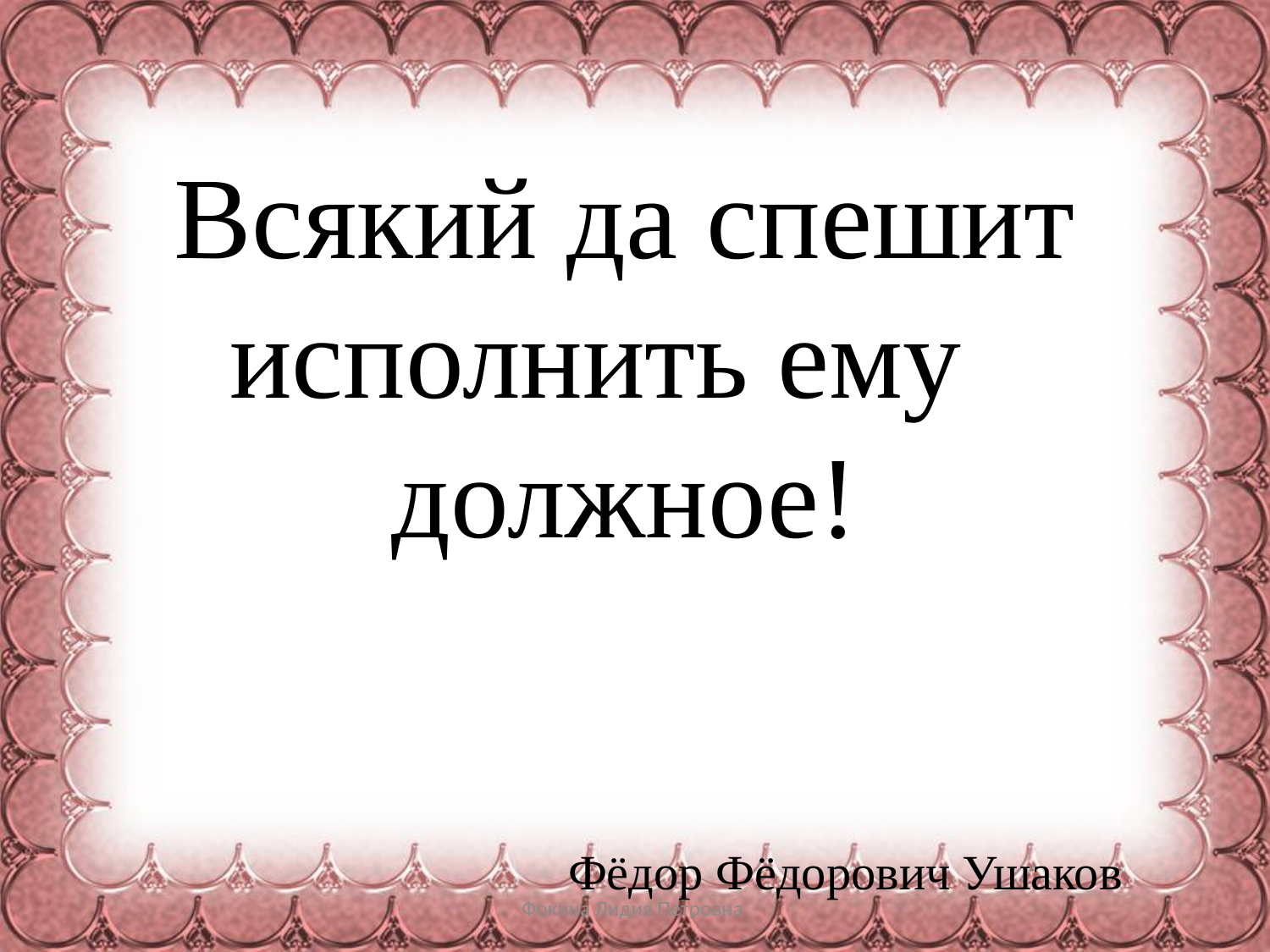

Всякий да спешит исполнить ему   должное!

Фёдор Фёдорович Ушаков
Фокина Лидия Петровна